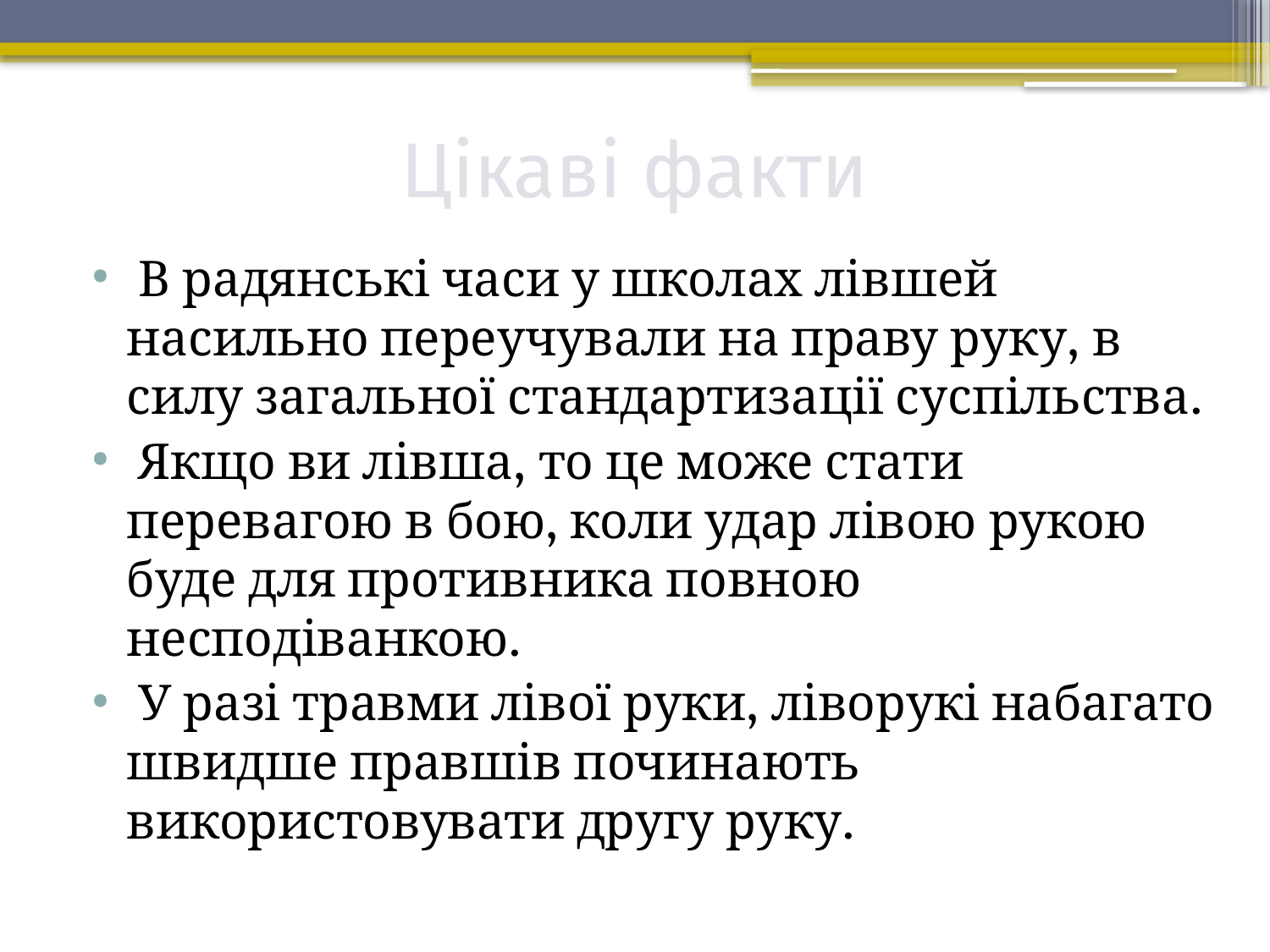

# Цікаві факти
 В радянські часи у школах лівшей насильно переучували на праву руку, в силу загальної стандартизації суспільства.
 Якщо ви лівша, то це може стати перевагою в бою, коли удар лівою рукою буде для противника повною несподіванкою.
 У разі травми лівої руки, ліворукі набагато швидше правшів починають використовувати другу руку.